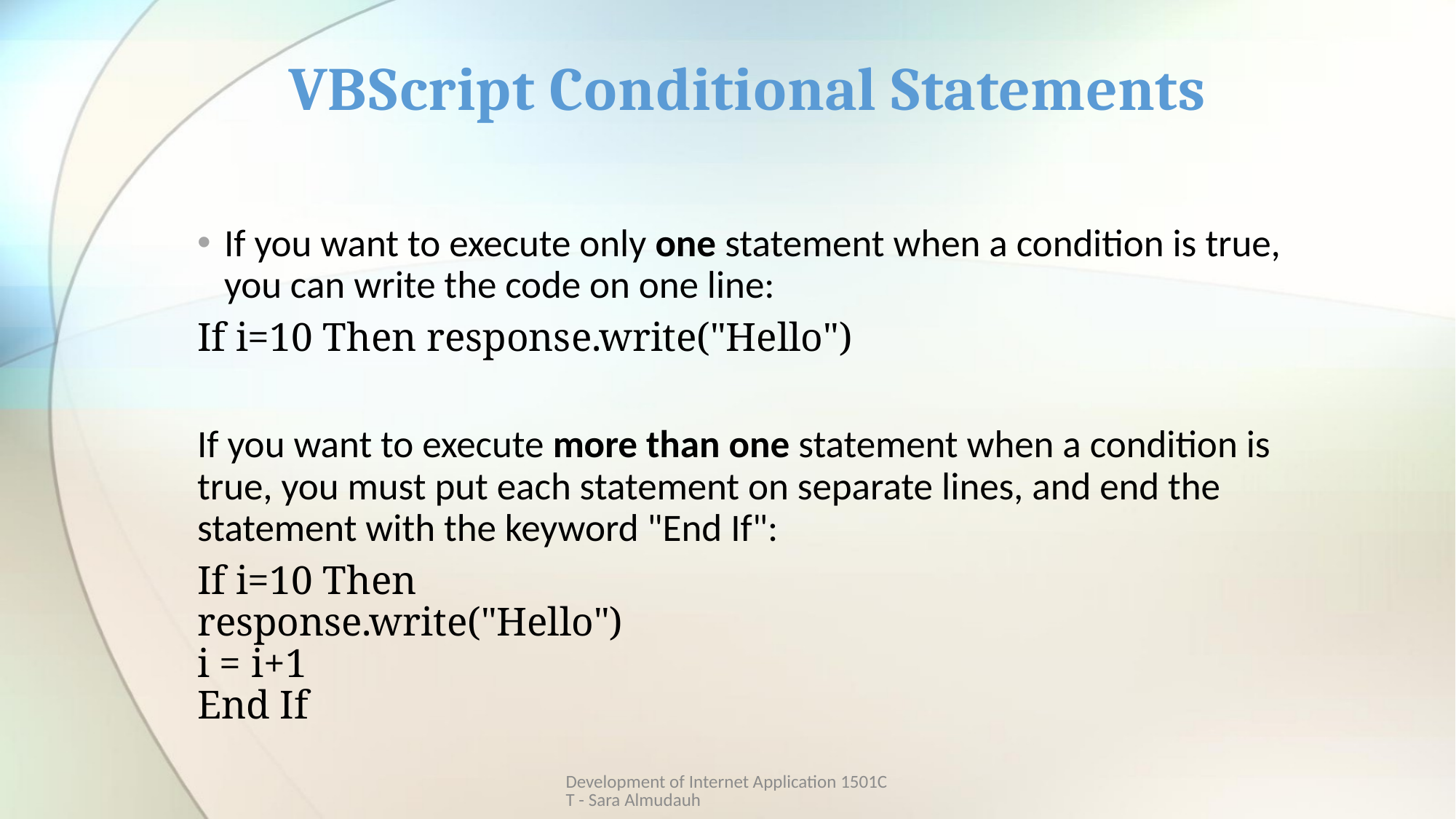

# VBScript Conditional Statements
If you want to execute only one statement when a condition is true, you can write the code on one line:
If i=10 Then response.write("Hello")

If you want to execute more than one statement when a condition is true, you must put each statement on separate lines, and end the statement with the keyword "End If":
If i=10 Then
response.write("Hello")
i = i+1
End If
Development of Internet Application 1501CT - Sara Almudauh